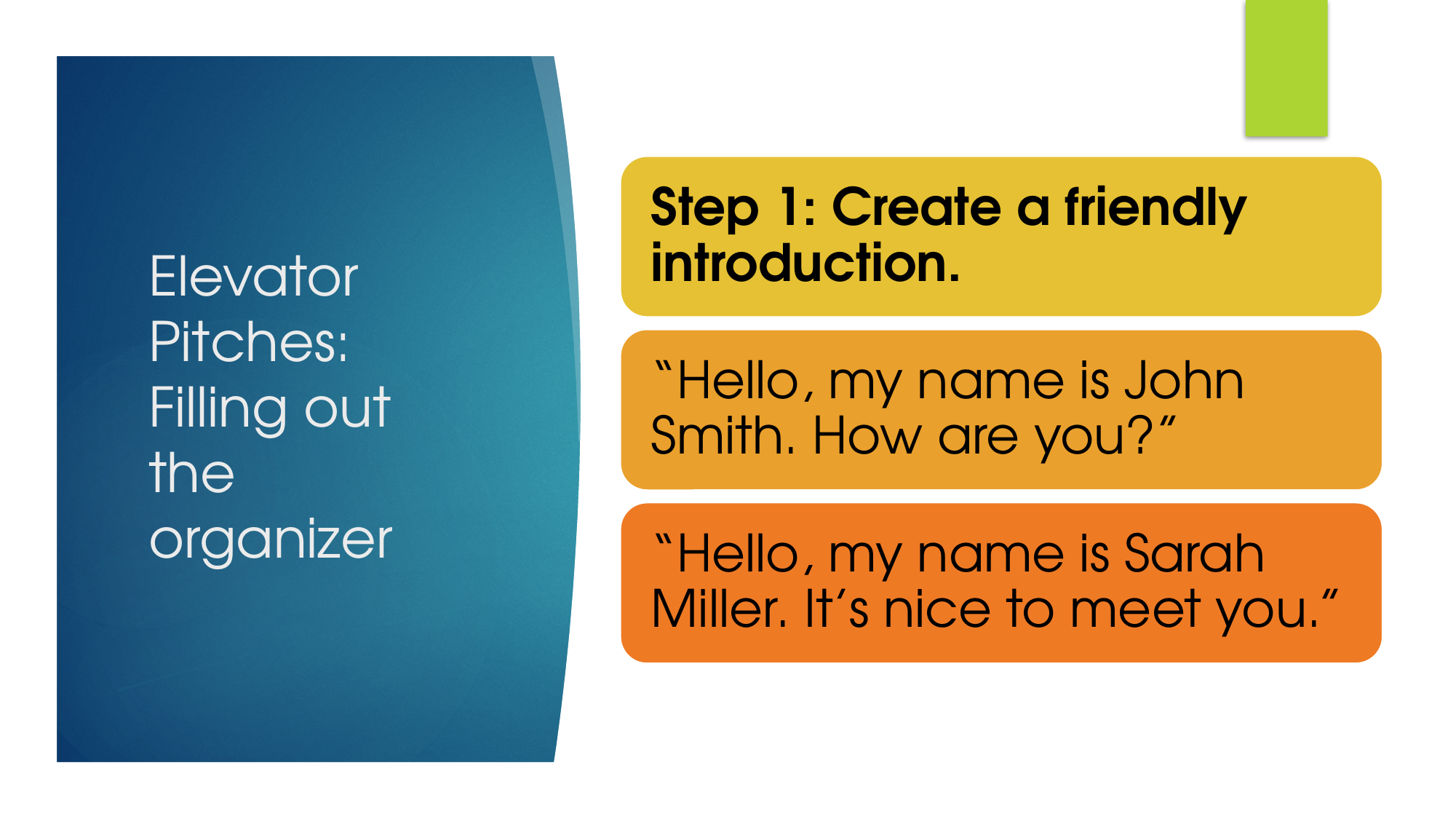

Step 1: Create a friendly introduction.
“Hello, my name is John Smith. How are you?”
“Hello, my name is Sarah Miller. It’s nice to meet you.”
# Elevator Pitches: Filling out the organizer